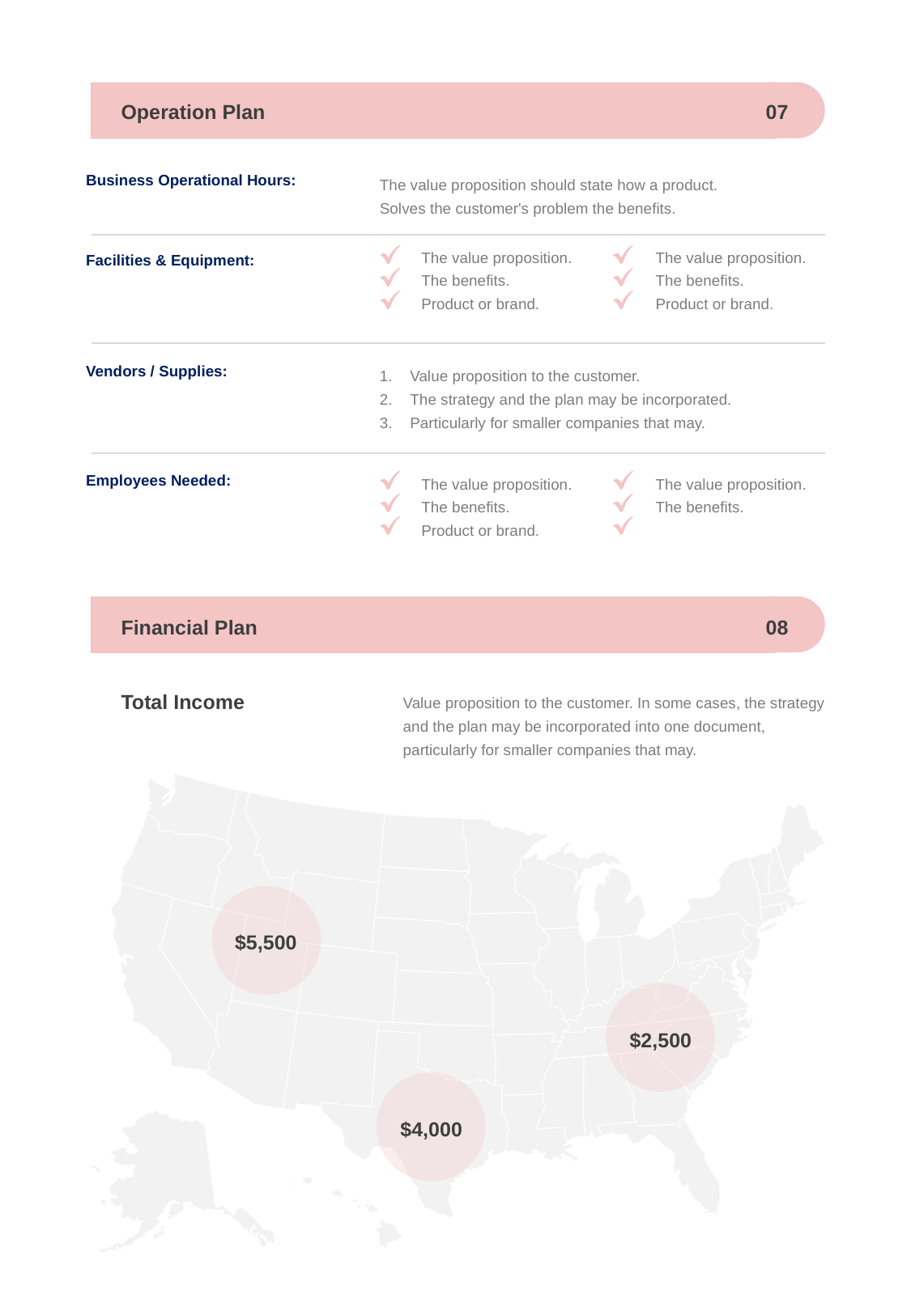

07
Operation Plan
Business Operational Hours:
The value proposition should state how a product.
Solves the customer's problem the benefits.
The value proposition.
The benefits.
Product or brand.
The value proposition.
The benefits.
Product or brand.

Facilities & Equipment:

Vendors / Supplies:
Value proposition to the customer.
The strategy and the plan may be incorporated.
Particularly for smaller companies that may.
The value proposition.
The benefits.
Product or brand.
The value proposition.
The benefits.
Employees Needed:

08
Financial Plan
Value proposition to the customer. In some cases, the strategy and the plan may be incorporated into one document, particularly for smaller companies that may.
Total Income

$5,500

$2,500

$4,000